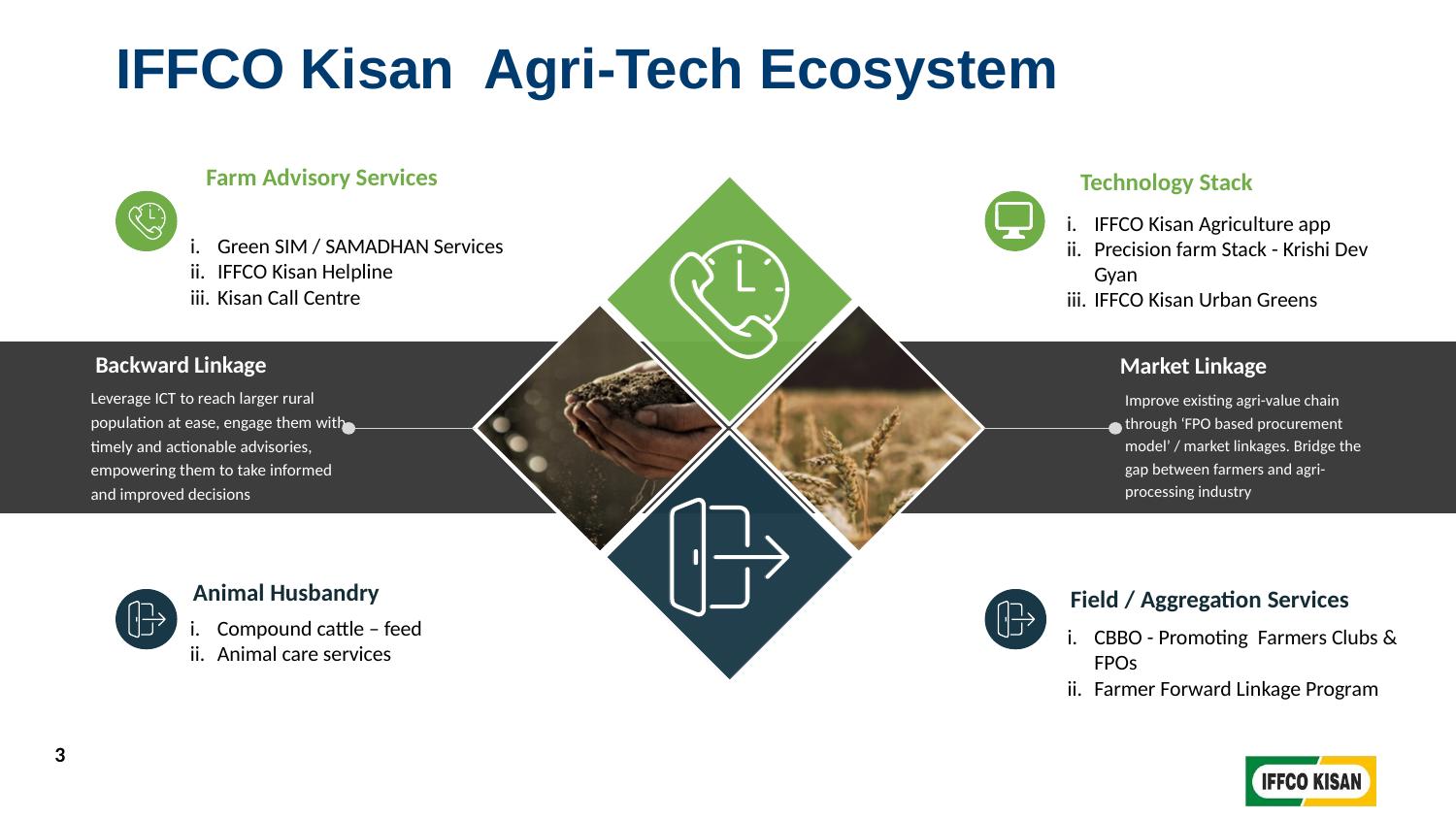

IFFCO Kisan  Agri-Tech Ecosystem
Farm Advisory Services
Technology Stack

Green SIM / SAMADHAN Services
IFFCO Kisan Helpline
Kisan Call Centre

Leverage ICT to reach larger rural population at ease, engage them with timely and actionable advisories, empowering them to take informed and improved decisions
Improve existing agri-value chain through ‘FPO based procurement model’ / market linkages. Bridge the gap between farmers and agri-processing industry

Backward Linkage
Market Linkage

IFFCO Kisan Agriculture app
Precision farm Stack - Krishi Dev Gyan
IFFCO Kisan Urban Greens
Animal Husbandry
Field / Aggregation Services
Compound cattle – feed
Animal care services
CBBO - Promoting  Farmers Clubs & FPOs
Farmer Forward Linkage Program

3